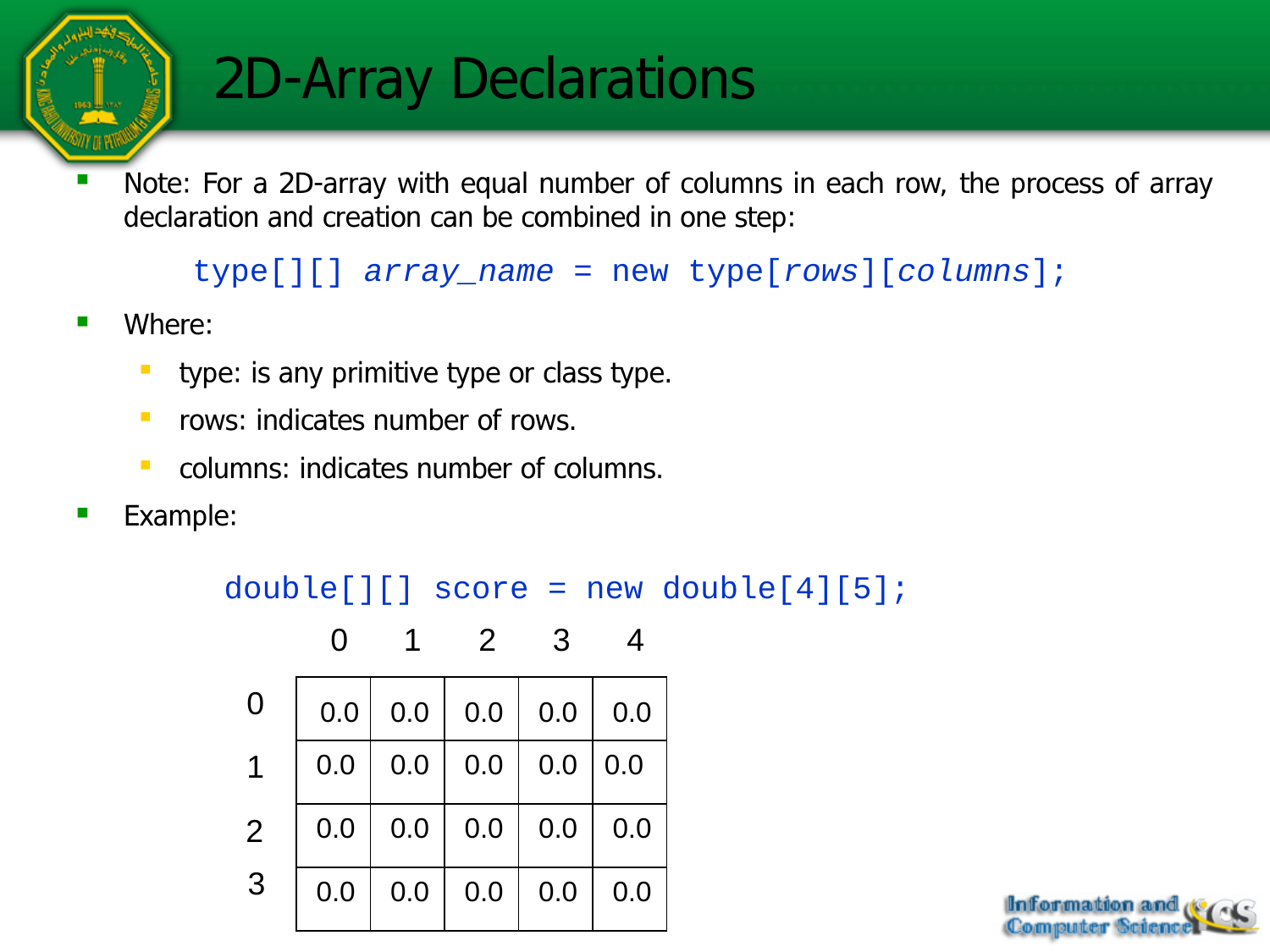

# 2D-Array Declarations
Note: For a 2D-array with equal number of columns in each row, the process of array declaration and creation can be combined in one step:

Where:
type: is any primitive type or class type.
rows: indicates number of rows.
columns: indicates number of columns.
Example:

type[][] array_name = new type[rows][columns];
double[][] score = new double[4][5];
0
1
2
3
4
0
1
2
3

0.0
0.0
0.0
0.0
0.0
0.0
0.0
0.0
0.0
0.0
0.0
0.0
0.0
0.0
0.0
0.0
0.0
0.0
0.0
0.0